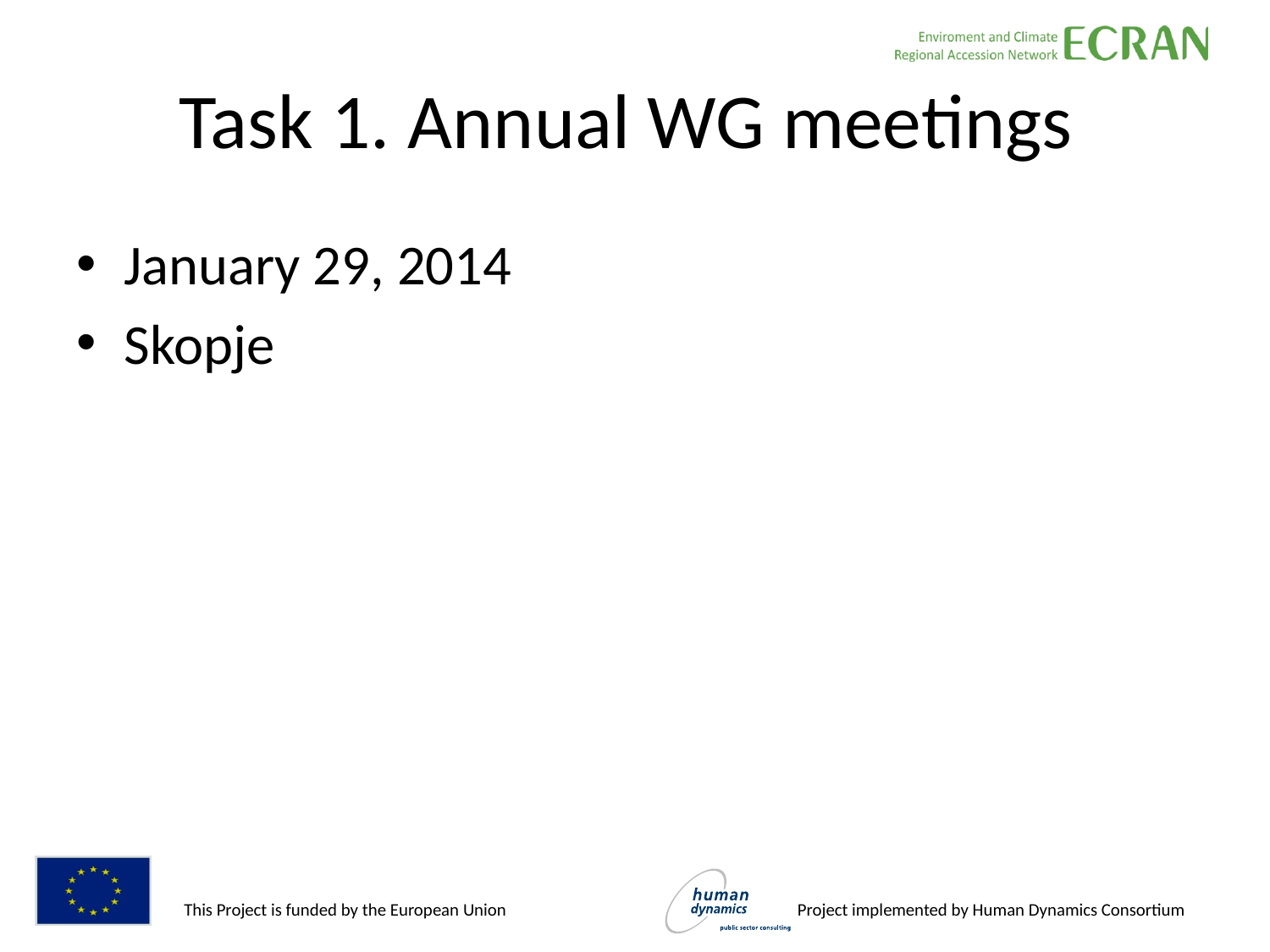

# Task 1. Annual WG meetings
January 29, 2014
Skopje